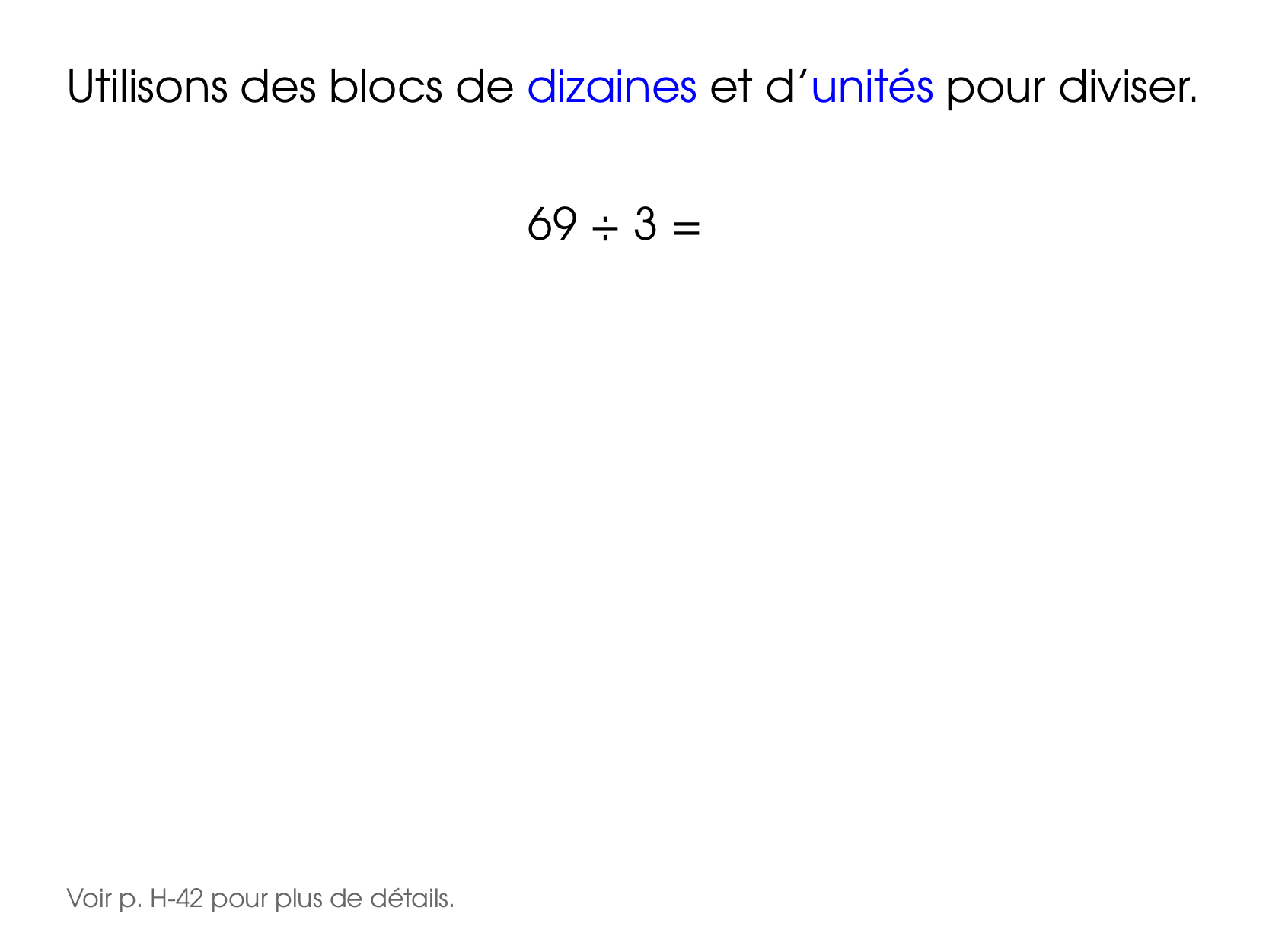

Utilisons des blocs de dizaines et d’unités pour diviser.
69 ÷ 3 =
Voir p. H-42 pour plus de détails.